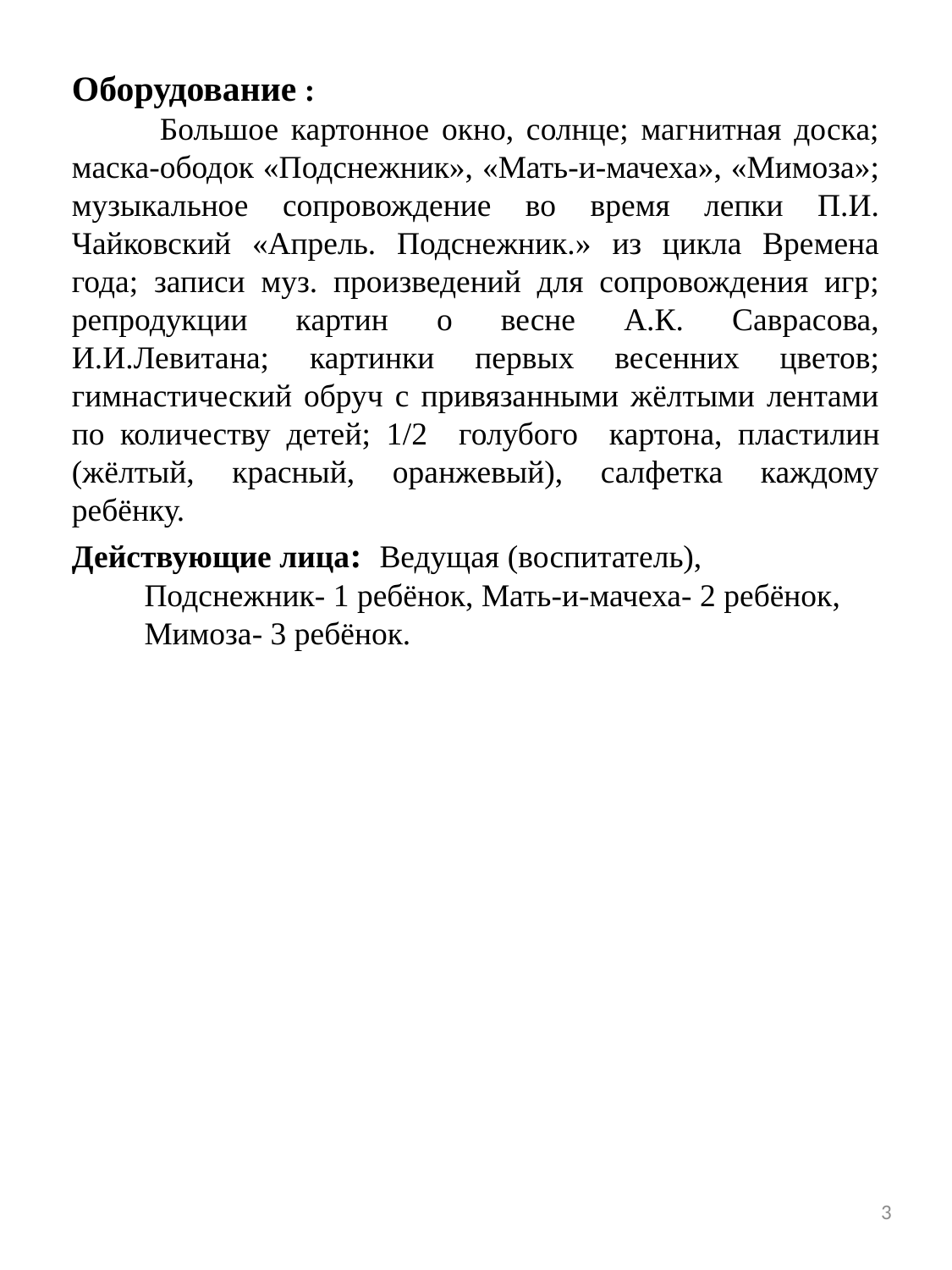

Оборудование :
       Большое картонное окно, солнце; магнитная доска; маска-ободок «Подснежник», «Мать-и-мачеха», «Мимоза»; музыкальное сопровождение во время лепки П.И. Чайковский «Апрель. Подснежник.» из цикла Времена года; записи муз. произведений для сопровождения игр; репродукции картин о весне А.К. Саврасова, И.И.Левитана; картинки первых весенних цветов; гимнастический обруч с привязанными жёлтыми лентами по количеству детей; 1/2  голубого  картона, пластилин (жёлтый, красный, оранжевый), салфетка каждому ребёнку.
Действующие лица:  Ведущая (воспитатель),
         Подснежник- 1 ребёнок, Мать-и-мачеха- 2 ребёнок,
         Мимоза- 3 ребёнок.
3